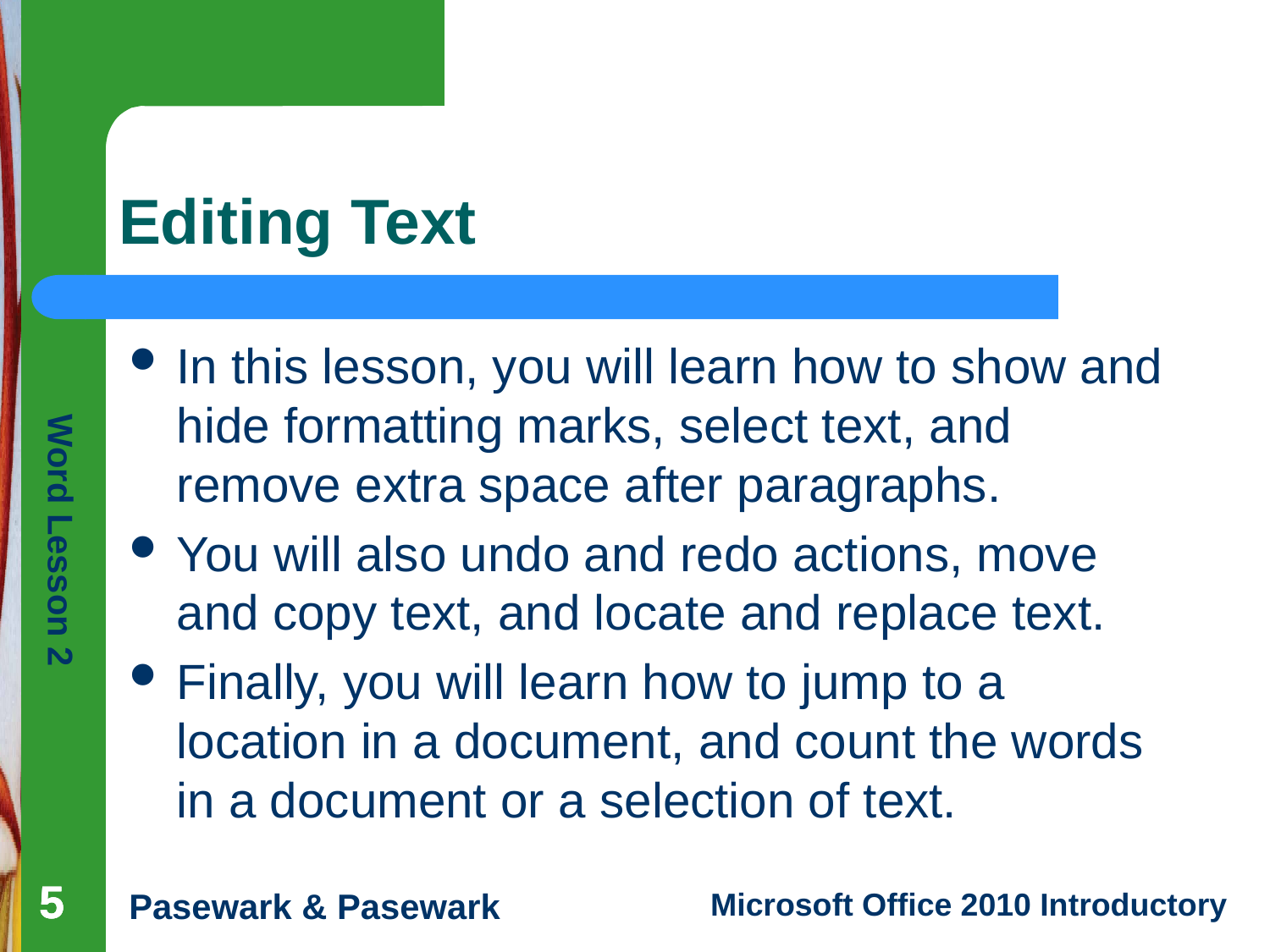

# Editing Text
In this lesson, you will learn how to show and hide formatting marks, select text, and remove extra space after paragraphs.
You will also undo and redo actions, move and copy text, and locate and replace text.
Finally, you will learn how to jump to a location in a document, and count the words in a document or a selection of text.
5
5
5